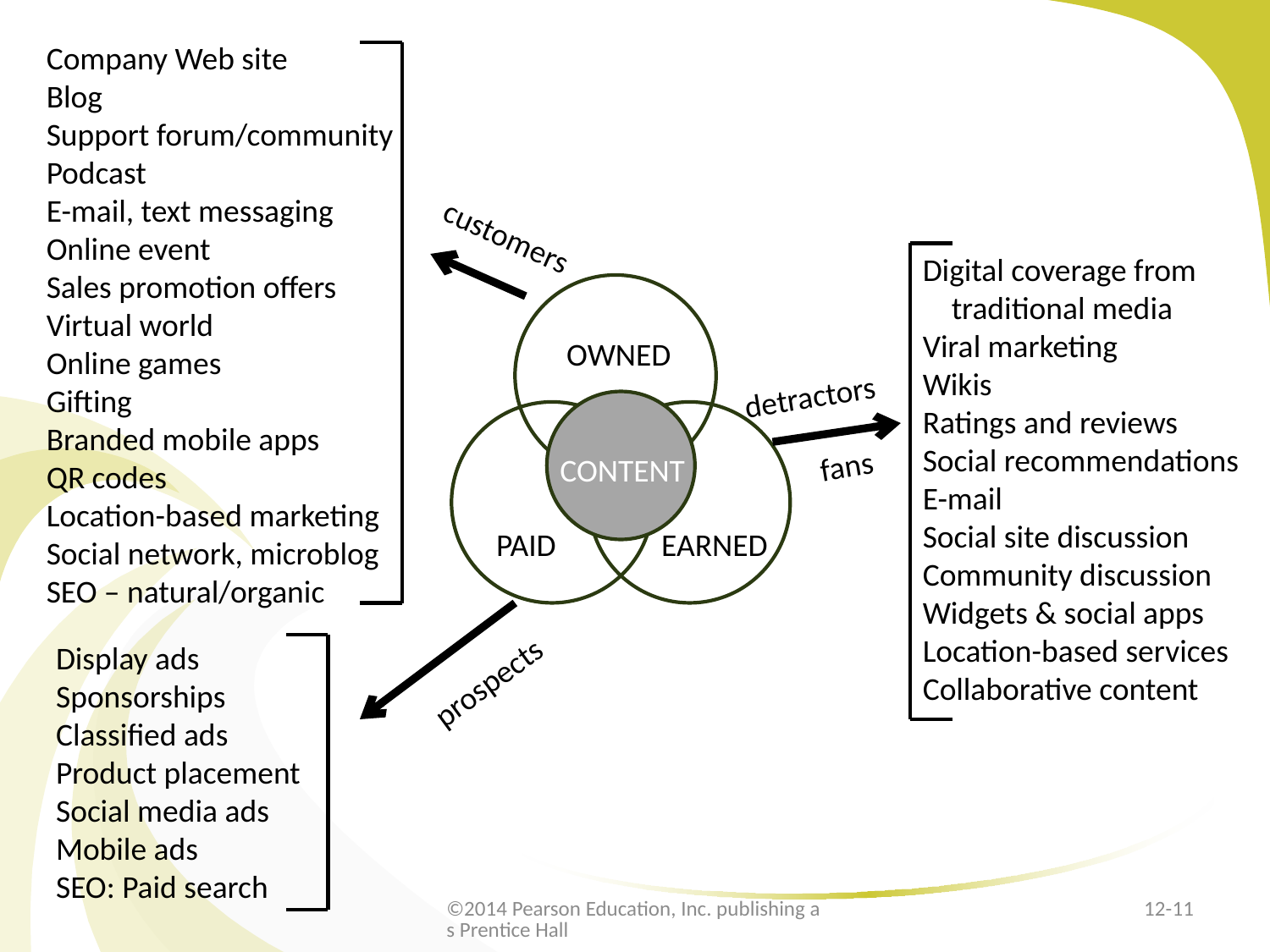

Company Web site
Blog
Support forum/community
Podcast
E-mail, text messaging
Online event
Sales promotion offers
Virtual world
Online games
Gifting
Branded mobile apps
QR codes
Location-based marketing
Social network, microblog
SEO – natural/organic
customers

OWNED

CONTENT
PAID
EARNED
detractors
fans
prospects
Digital coverage from
    traditional media
Viral marketing
Wikis
Ratings and reviews
Social recommendations
E-mail
Social site discussion
Community discussion
Widgets & social apps
Location-based services
Collaborative content

Display ads
Sponsorships
Classified ads
Product placement
Social media ads
Mobile ads
SEO: Paid search

©2014 Pearson Education, Inc. publishing as Prentice Hall
12-11